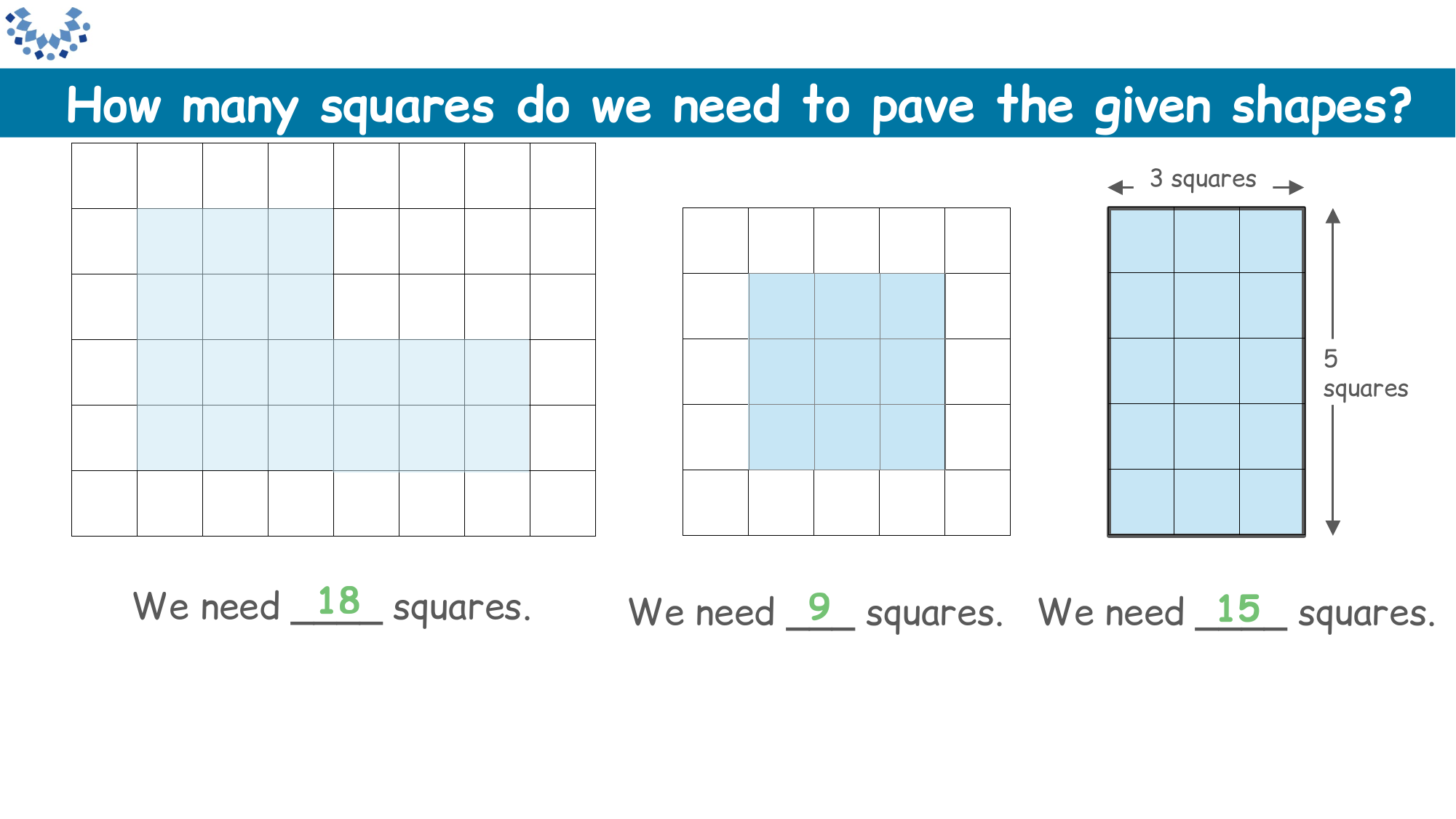

How many squares do we need to pave the given shapes?
|  |  |  |  |  |  |  |  |
| --- | --- | --- | --- | --- | --- | --- | --- |
|  |  |  |  |  |  |  |  |
|  |  |  |  |  |  |  |  |
|  |  |  |  |  |  |  |  |
|  |  |  |  |  |  |  |  |
|  |  |  |  |  |  |  |  |
3 squares
|  |  |  |
| --- | --- | --- |
|  |  |  |
|  |  |  |
|  |  |  |
|  |  |  |

|  |  |  |  |  |
| --- | --- | --- | --- | --- |
|  |  |  |  |  |
|  |  |  |  |  |
|  |  |  |  |  |
|  |  |  |  |  |

|  |  |  |
| --- | --- | --- |
|  |  |  |
|  |  |  |

5 squares
18
9
15
We need ____ squares.
We need ___ squares.
We need ____ squares.